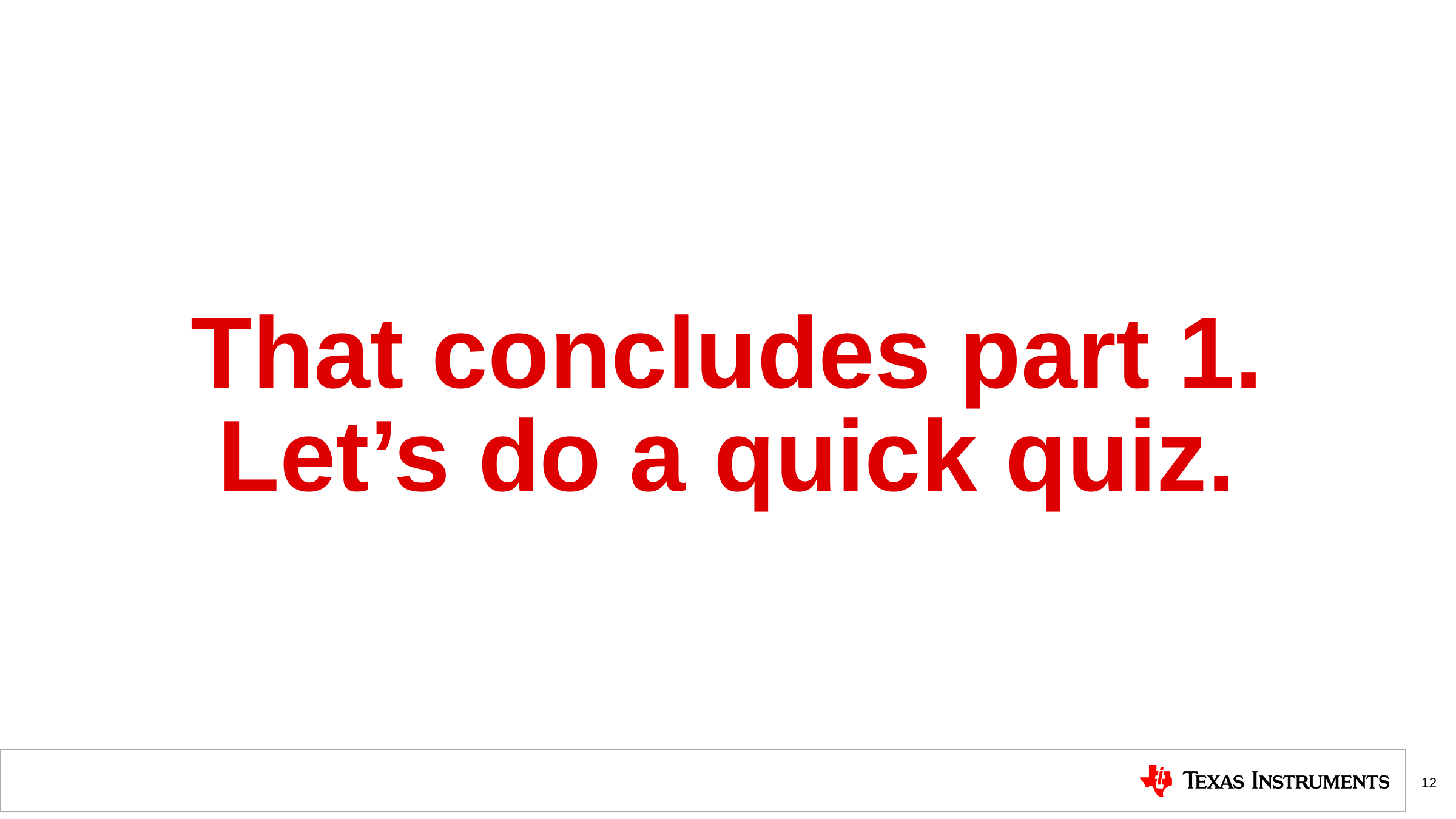

# That concludes part 1. Let’s do a quick quiz.
12